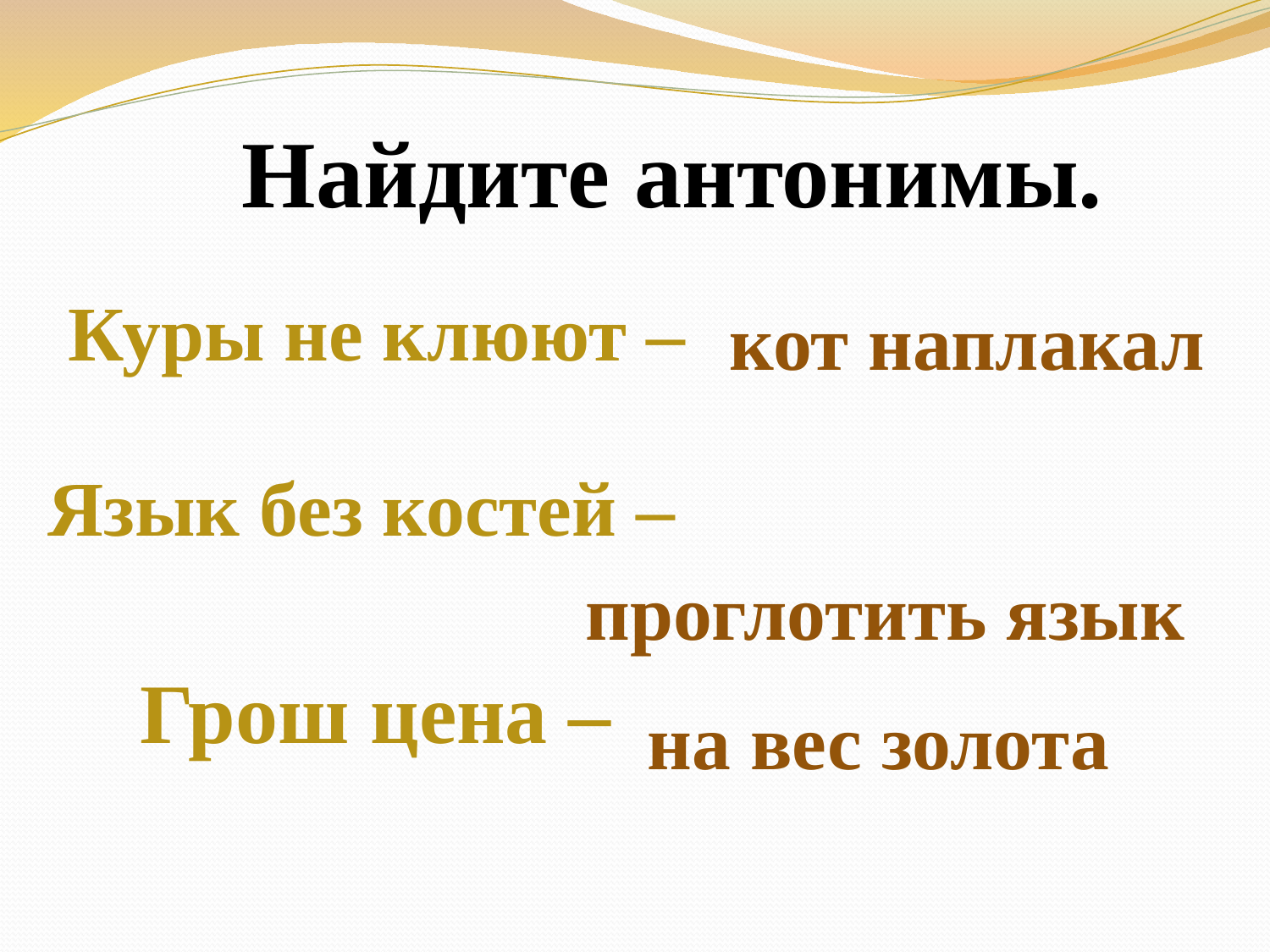

Найдите антонимы.
Куры не клюют –
кот наплакал
Язык без костей –
проглотить язык
Грош цена –
на вес золота